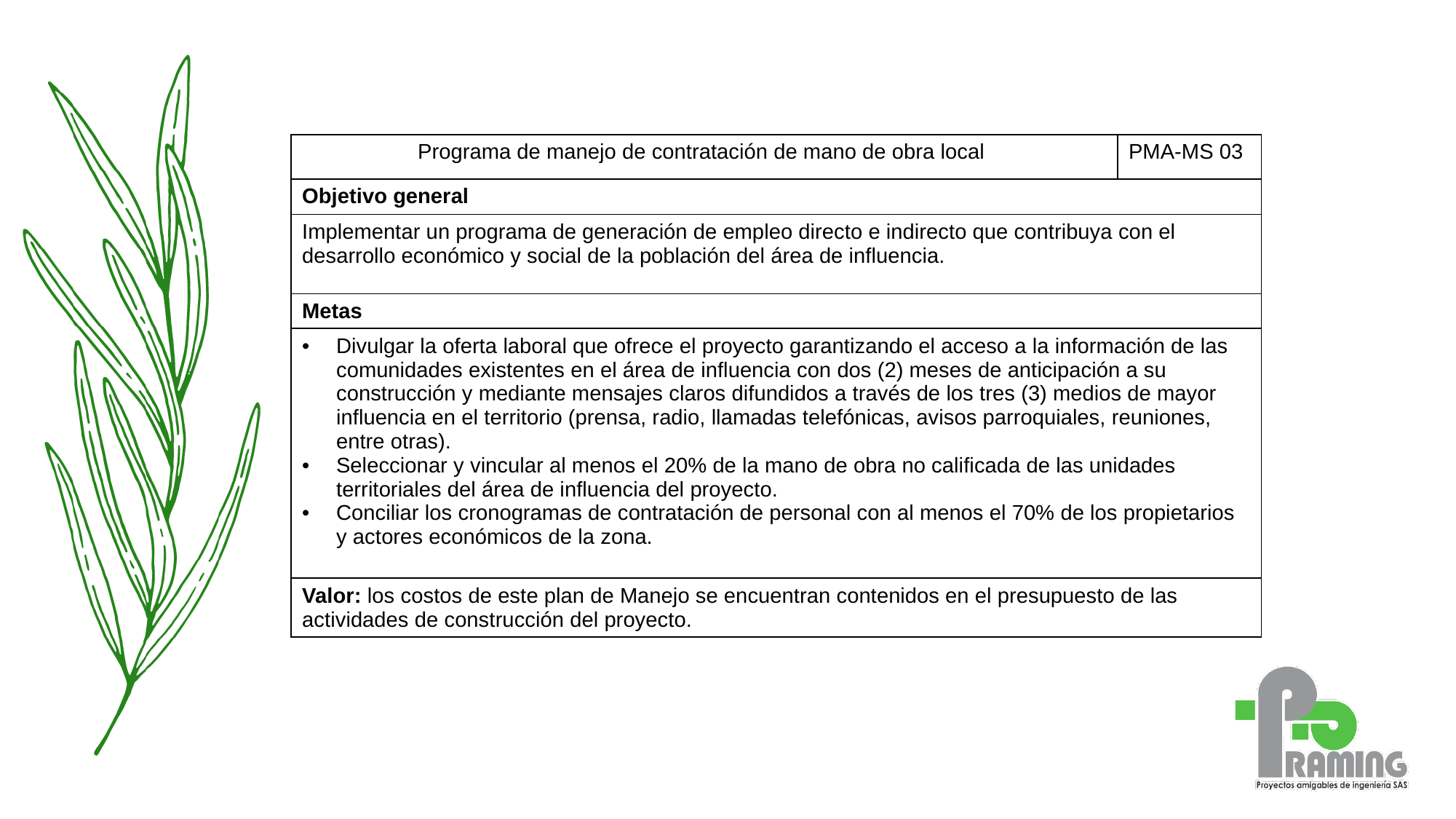

| Programa de manejo de contratación de mano de obra local | PMA-MS 03 |
| --- | --- |
| Objetivo general |  |
| Implementar un programa de generación de empleo directo e indirecto que contribuya con el desarrollo económico y social de la población del área de influencia. |  |
| Metas |  |
| Divulgar la oferta laboral que ofrece el proyecto garantizando el acceso a la información de las comunidades existentes en el área de influencia con dos (2) meses de anticipación a su construcción y mediante mensajes claros difundidos a través de los tres (3) medios de mayor influencia en el territorio (prensa, radio, llamadas telefónicas, avisos parroquiales, reuniones, entre otras). Seleccionar y vincular al menos el 20% de la mano de obra no calificada de las unidades territoriales del área de influencia del proyecto. Conciliar los cronogramas de contratación de personal con al menos el 70% de los propietarios y actores económicos de la zona. |  |
| Valor: los costos de este plan de Manejo se encuentran contenidos en el presupuesto de las actividades de construcción del proyecto. |  |